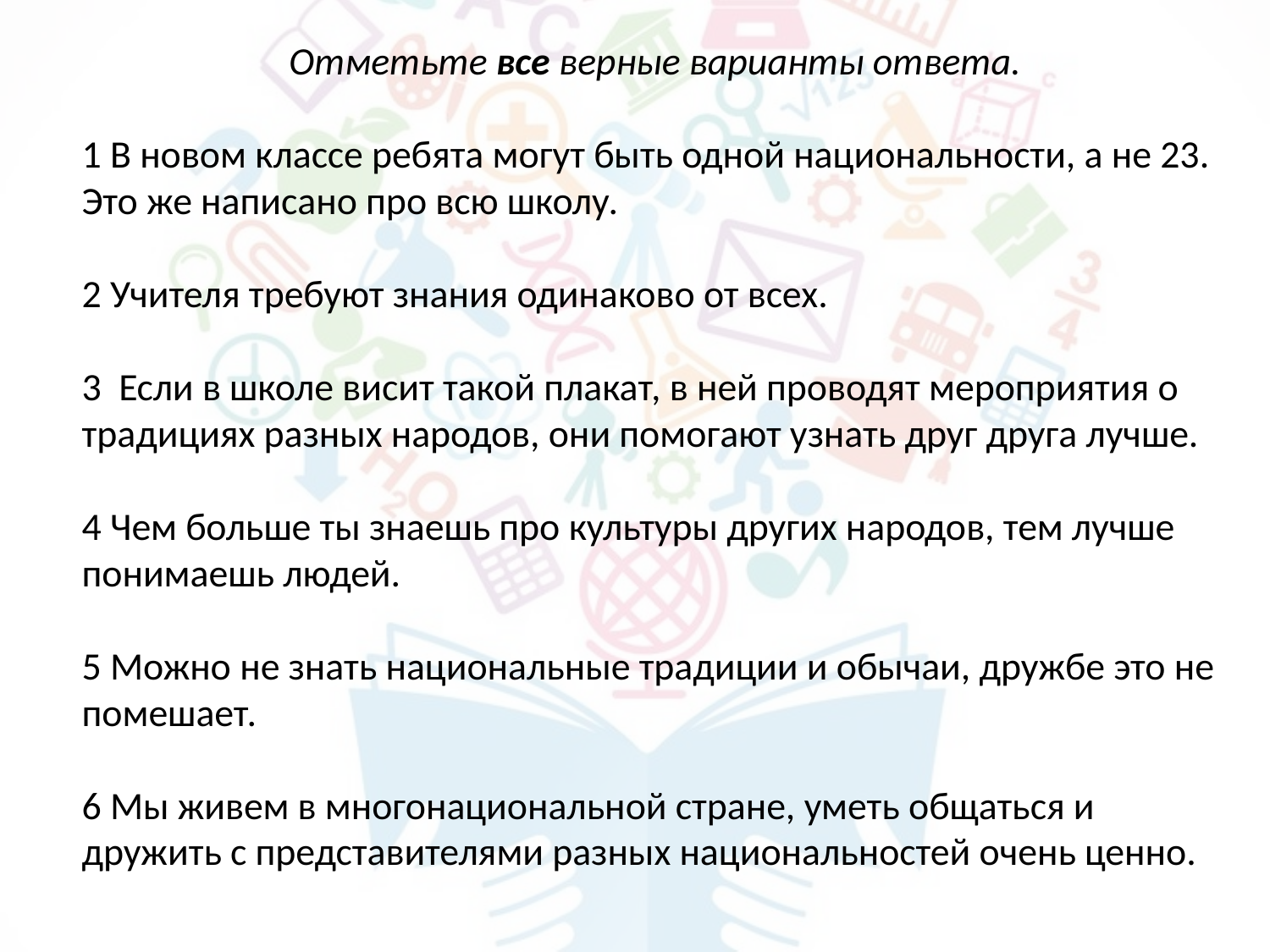

Отметьте все верные варианты ответа.
1 В новом классе ребята могут быть одной национальности, а не 23. Это же написано про всю школу.
2 Учителя требуют знания одинаково от всех.
3  Если в школе висит такой плакат, в ней проводят мероприятия о
традициях разных народов, они помогают узнать друг друга лучше.
4 Чем больше ты знаешь про культуры других народов, тем лучше
понимаешь людей.
5 Можно не знать национальные традиции и обычаи, дружбе это не
помешает.
6 Мы живем в многонациональной стране, уметь общаться и дружить с представителями разных национальностей очень ценно.